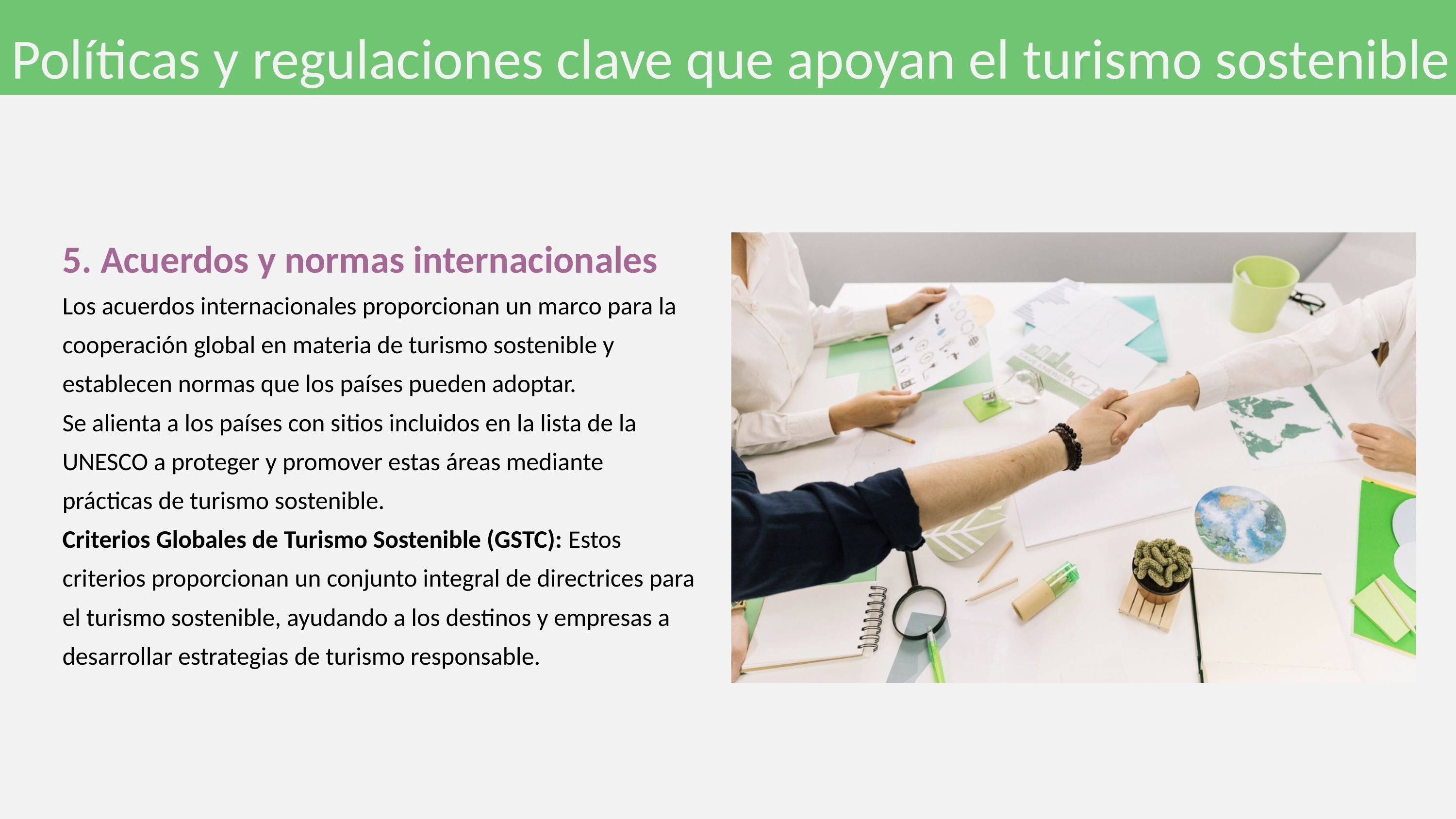

Políticas y regulaciones clave que apoyan el turismo sostenible

5. Acuerdos y normas internacionales
Los acuerdos internacionales proporcionan un marco para la cooperación global en materia de turismo sostenible y establecen normas que los países pueden adoptar.
Se alienta a los países con sitios incluidos en la lista de la UNESCO a proteger y promover estas áreas mediante prácticas de turismo sostenible.
Criterios Globales de Turismo Sostenible (GSTC): Estos criterios proporcionan un conjunto integral de directrices para el turismo sostenible, ayudando a los destinos y empresas a desarrollar estrategias de turismo responsable.